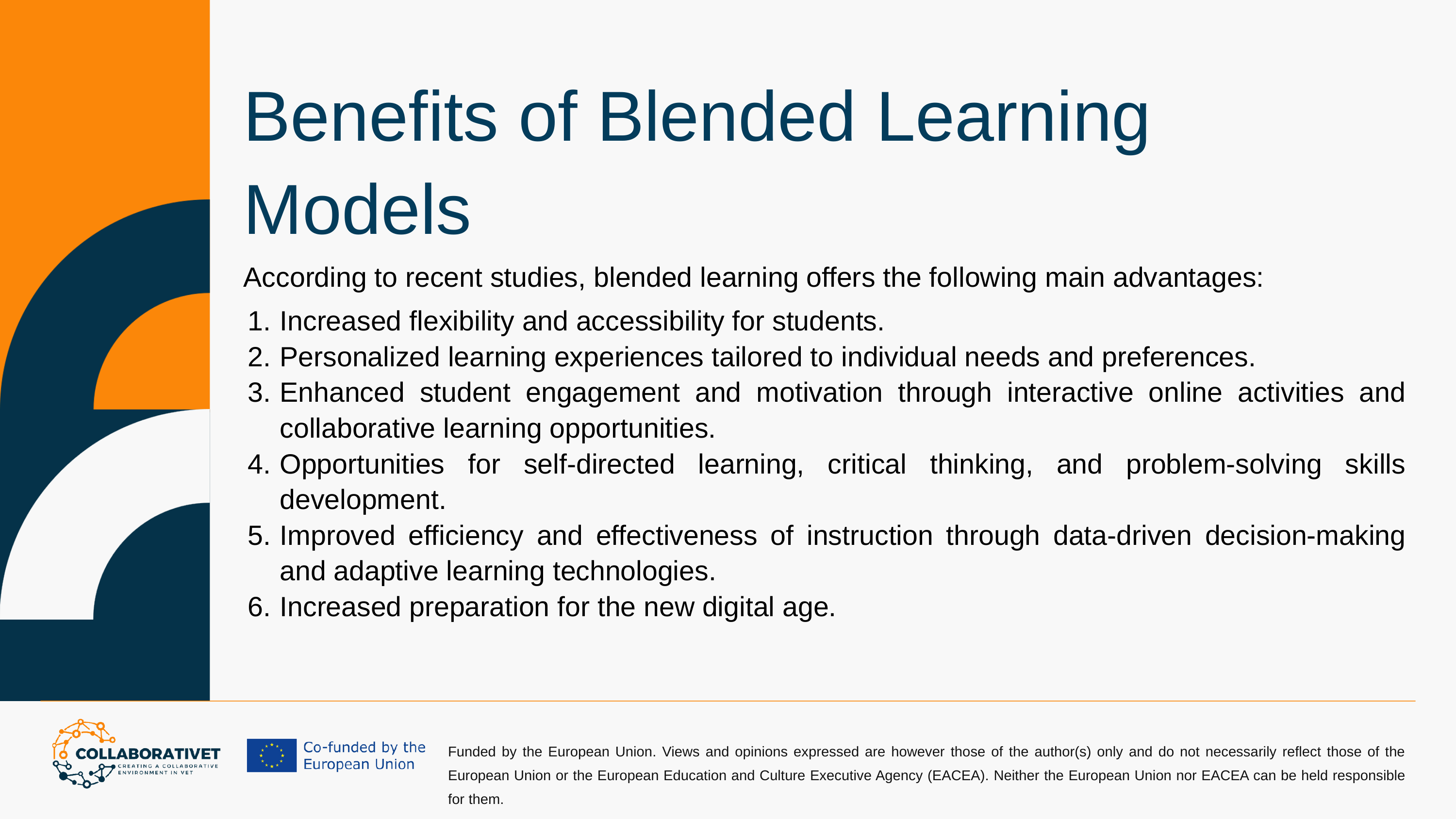

Benefits of Blended Learning Models

According to recent studies, blended learning offers the following main advantages:
Increased flexibility and accessibility for students.
Personalized learning experiences tailored to individual needs and preferences.
Enhanced student engagement and motivation through interactive online activities and collaborative learning opportunities.
Opportunities for self-directed learning, critical thinking, and problem-solving skills development.
Improved efficiency and effectiveness of instruction through data-driven decision-making and adaptive learning technologies.
Increased preparation for the new digital age.

Funded by the European Union. Views and opinions expressed are however those of the author(s) only and do not necessarily reflect those of the European Union or the European Education and Culture Executive Agency (EACEA). Neither the European Union nor EACEA can be held responsible for them.